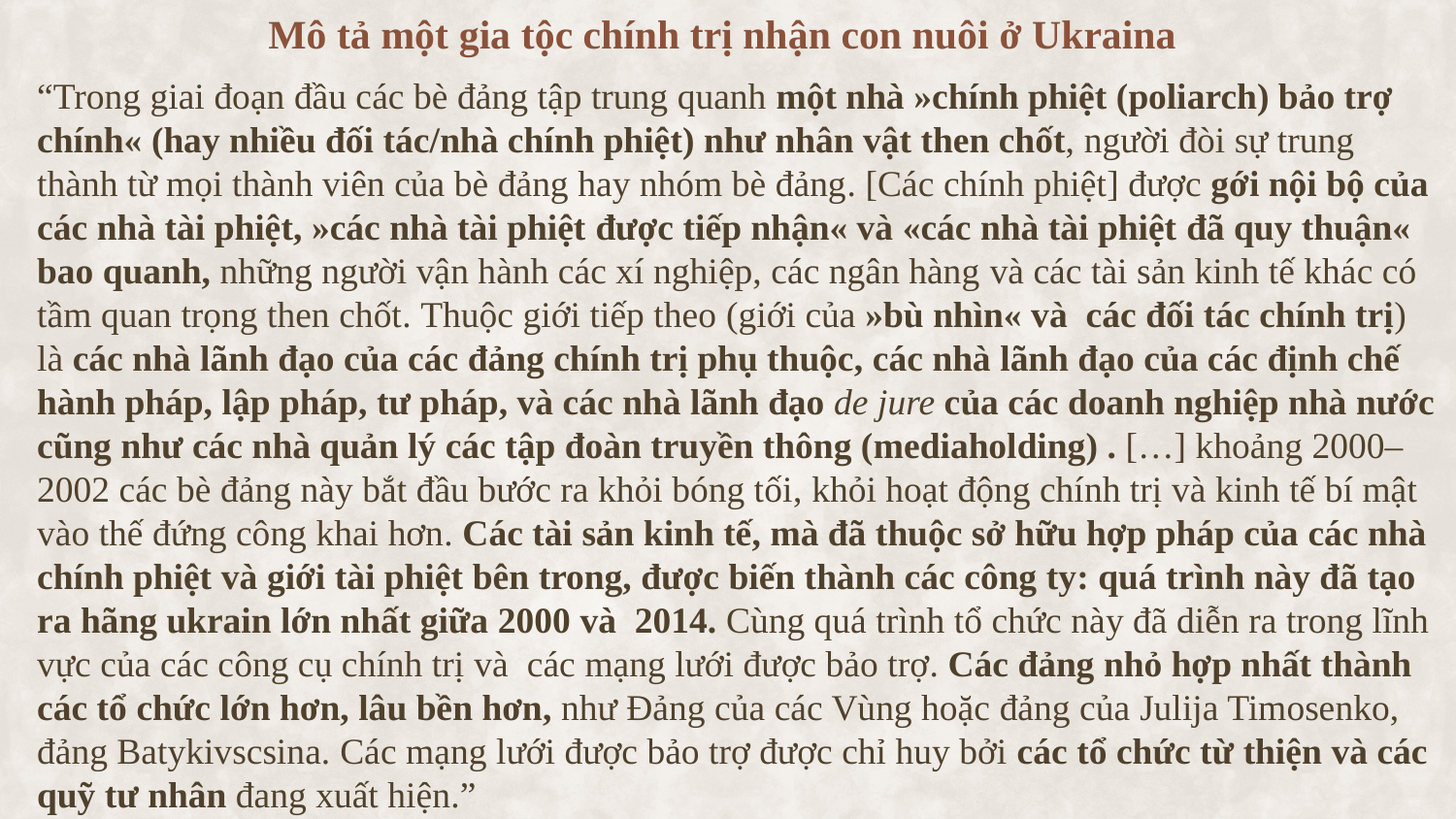

# Mô tả một gia tộc chính trị nhận con nuôi ở Ukraina
“Trong giai đoạn đầu các bè đảng tập trung quanh một nhà »chính phiệt (poliarch) bảo trợ chính« (hay nhiều đối tác/nhà chính phiệt) như nhân vật then chốt, người đòi sự trung thành từ mọi thành viên của bè đảng hay nhóm bè đảng. [Các chính phiệt] được gới nội bộ của các nhà tài phiệt, »các nhà tài phiệt được tiếp nhận« và «các nhà tài phiệt đã quy thuận« bao quanh, những người vận hành các xí nghiệp, các ngân hàng và các tài sản kinh tế khác có tầm quan trọng then chốt. Thuộc giới tiếp theo (giới của »bù nhìn« và  các đối tác chính trị) là các nhà lãnh đạo của các đảng chính trị phụ thuộc, các nhà lãnh đạo của các định chế hành pháp, lập pháp, tư pháp, và các nhà lãnh đạo de jure của các doanh nghiệp nhà nước cũng như các nhà quản lý các tập đoàn truyền thông (mediaholding) . […] khoảng 2000–2002 các bè đảng này bắt đầu bước ra khỏi bóng tối, khỏi hoạt động chính trị và kinh tế bí mật vào thế đứng công khai hơn. Các tài sản kinh tế, mà đã thuộc sở hữu hợp pháp của các nhà chính phiệt và giới tài phiệt bên trong, được biến thành các công ty: quá trình này đã tạo ra hãng ukrain lớn nhất giữa 2000 và  2014. Cùng quá trình tổ chức này đã diễn ra trong lĩnh vực của các công cụ chính trị và  các mạng lưới được bảo trợ. Các đảng nhỏ hợp nhất thành các tổ chức lớn hơn, lâu bền hơn, như Đảng của các Vùng hoặc đảng của Julija Timosenko, đảng Batykivscsina. Các mạng lưới được bảo trợ được chỉ huy bởi các tổ chức từ thiện và các quỹ tư nhân đang xuất hiện.”
- Minakov, Mikhail. “Republic of Clans: The Evolution of the Ukrainian Political System” Trong Stubborn Structures: Reconceptualizing Post-Communist Regimes, tr. 238